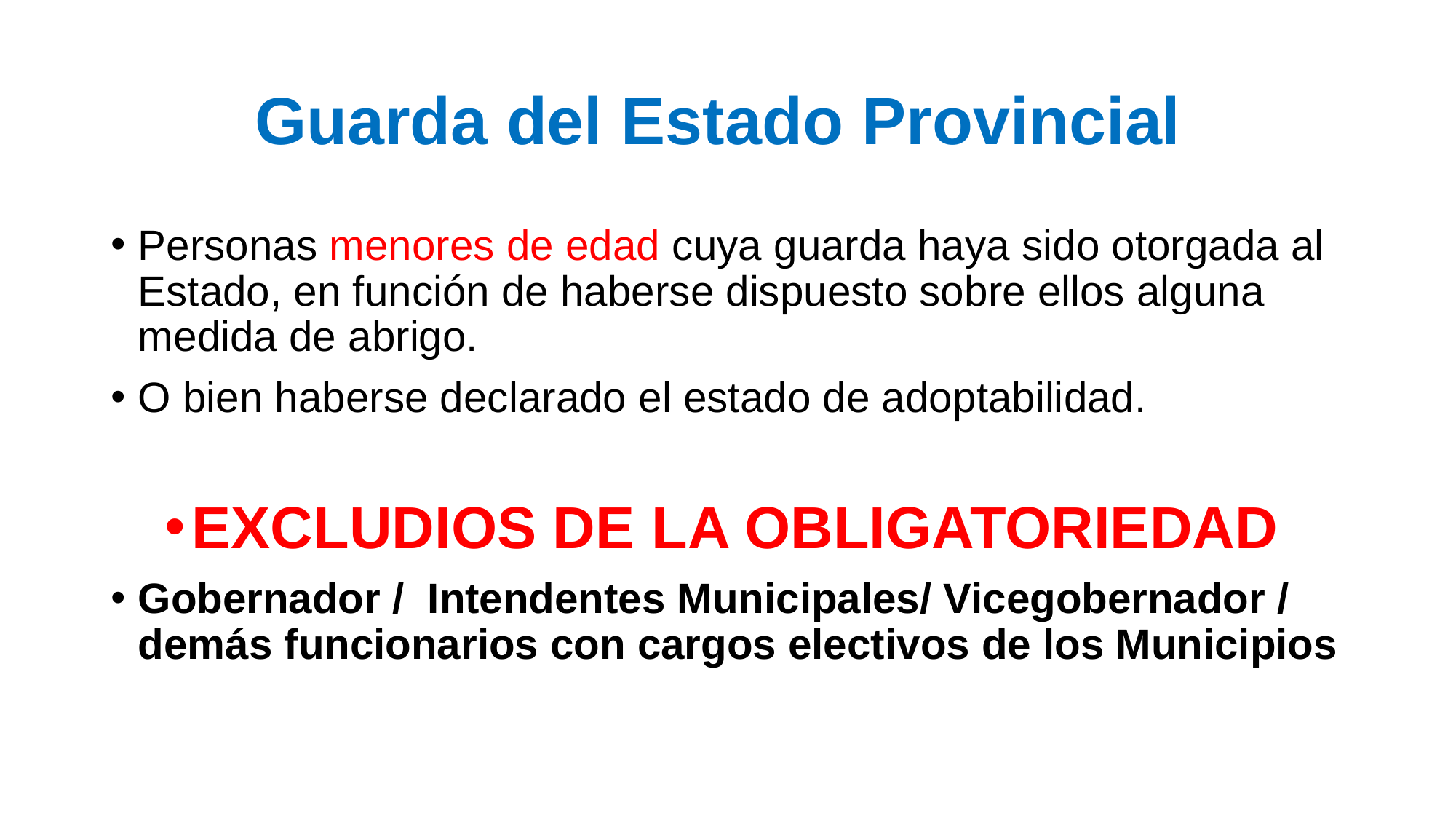

# Guarda del Estado Provincial
Personas menores de edad cuya guarda haya sido otorgada al Estado, en función de haberse dispuesto sobre ellos alguna medida de abrigo.
O bien haberse declarado el estado de adoptabilidad.

EXCLUDIOS DE LA OBLIGATORIEDAD
Gobernador /  Intendentes Municipales/ Vicegobernador / demás funcionarios con cargos electivos de los Municipios